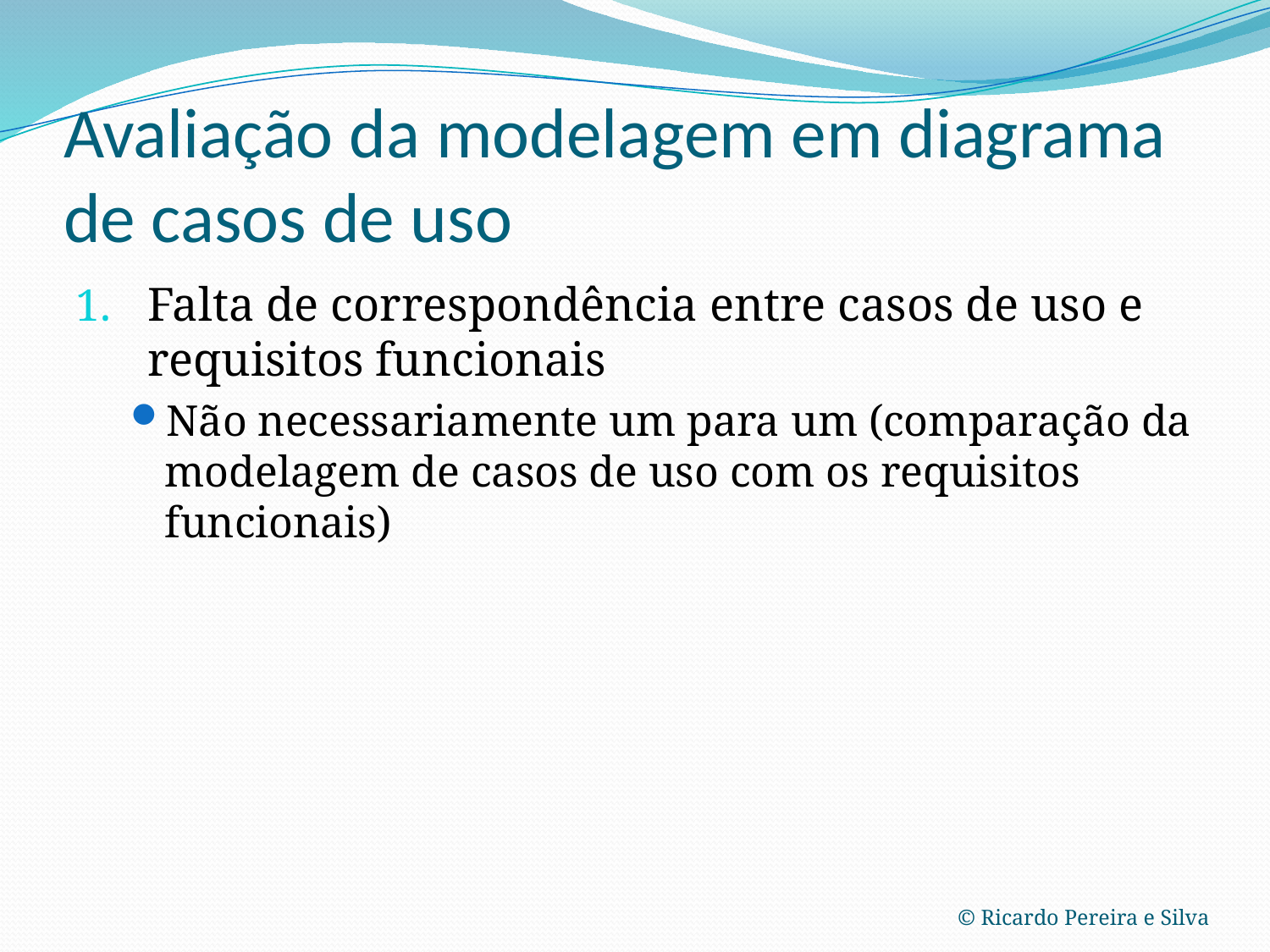

# Avaliação da modelagem em diagrama de casos de uso
Falta de correspondência entre casos de uso e requisitos funcionais
Não necessariamente um para um (comparação da modelagem de casos de uso com os requisitos funcionais)
© Ricardo Pereira e Silva